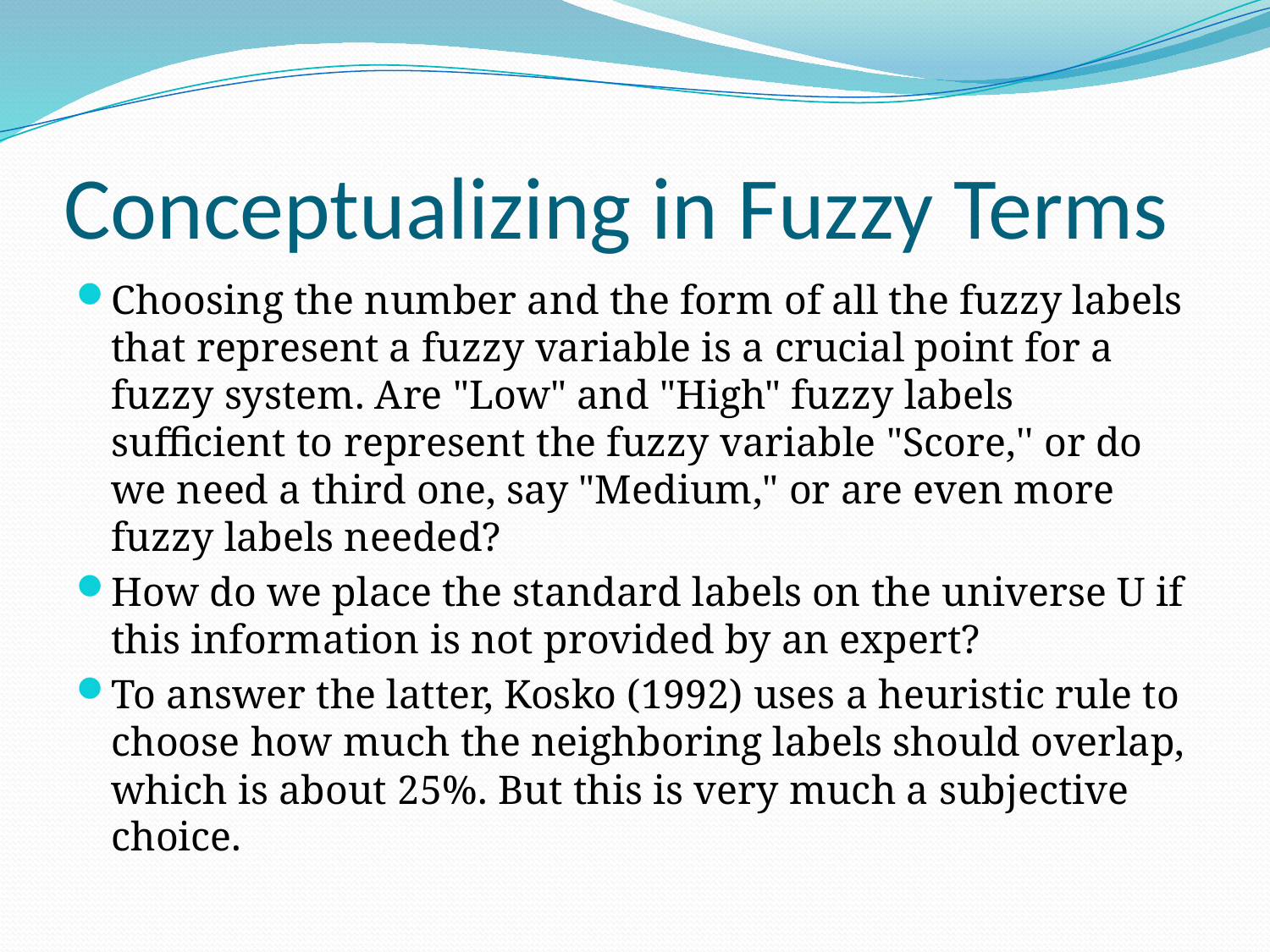

# Conceptualizing in Fuzzy Terms
Choosing the number and the form of all the fuzzy labels that represent a fuzzy variable is a crucial point for a fuzzy system. Are "Low" and "High" fuzzy labels sufficient to represent the fuzzy variable "Score,'' or do we need a third one, say "Medium," or are even more fuzzy labels needed?
How do we place the standard labels on the universe U if this information is not provided by an expert?
To answer the latter, Kosko (1992) uses a heuristic rule to choose how much the neighboring labels should overlap, which is about 25%. But this is very much a subjective choice.